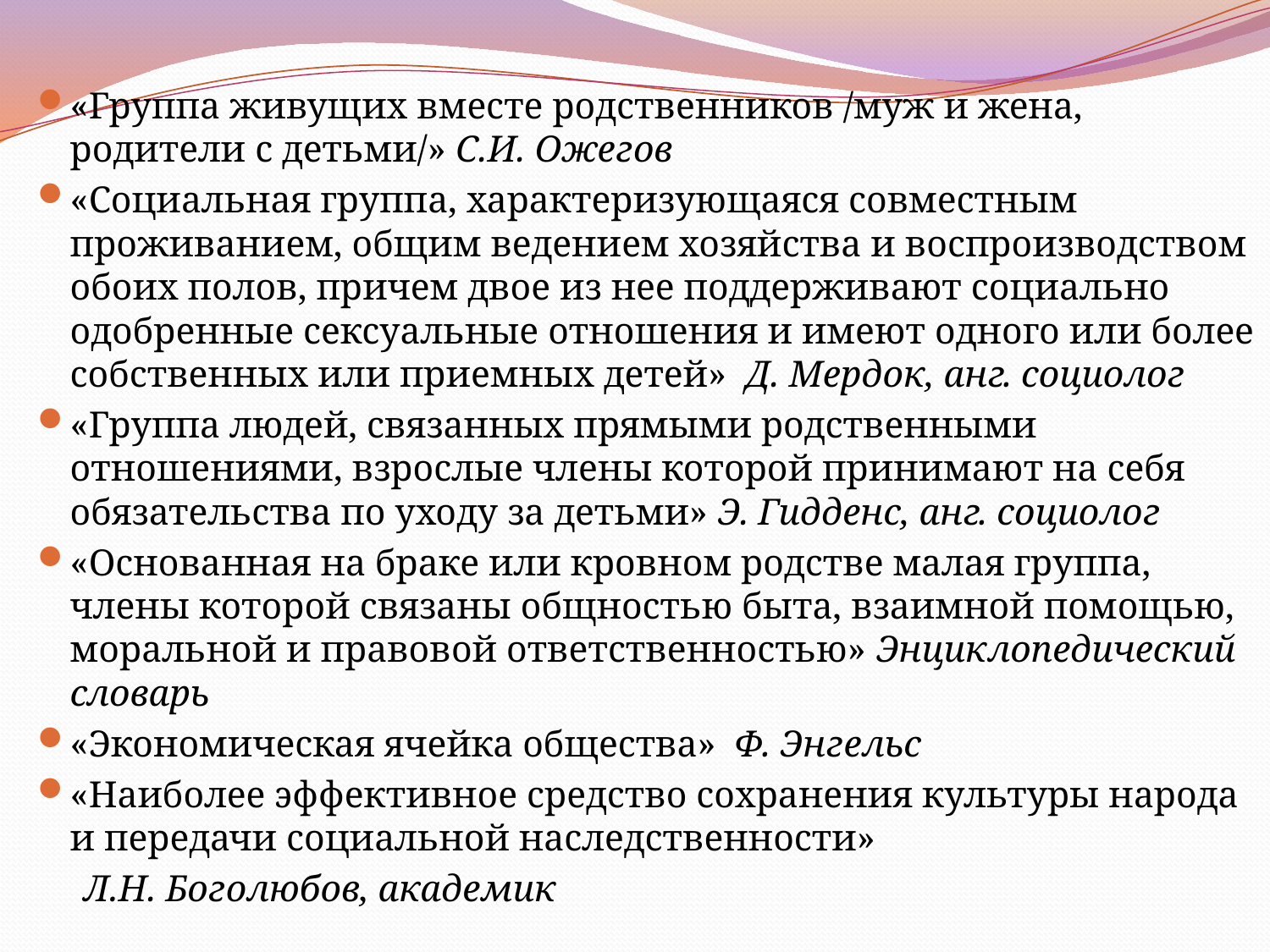

«Группа живущих вместе родственников /муж и жена, родители с детьми/» С.И. Ожегов
«Социальная группа, характеризующаяся совместным проживанием, общим ведением хозяйства и воспроизводством обоих полов, причем двое из нее поддерживают социально одобренные сексуальные отношения и имеют одного или более собственных или приемных детей»  Д. Мердок, анг. социолог
«Группа людей, связанных прямыми родственными отношениями, взрослые члены которой принимают на себя обязательства по уходу за детьми» Э. Гидденс, анг. социолог
«Основанная на браке или кровном родстве малая группа, члены которой связаны общностью быта, взаимной помощью, моральной и правовой ответственностью» Энциклопедический словарь
«Экономическая ячейка общества»  Ф. Энгельс
«Наиболее эффективное средство сохранения культуры народа и передачи социальной наследственности»
     Л.Н. Боголюбов, академик

#